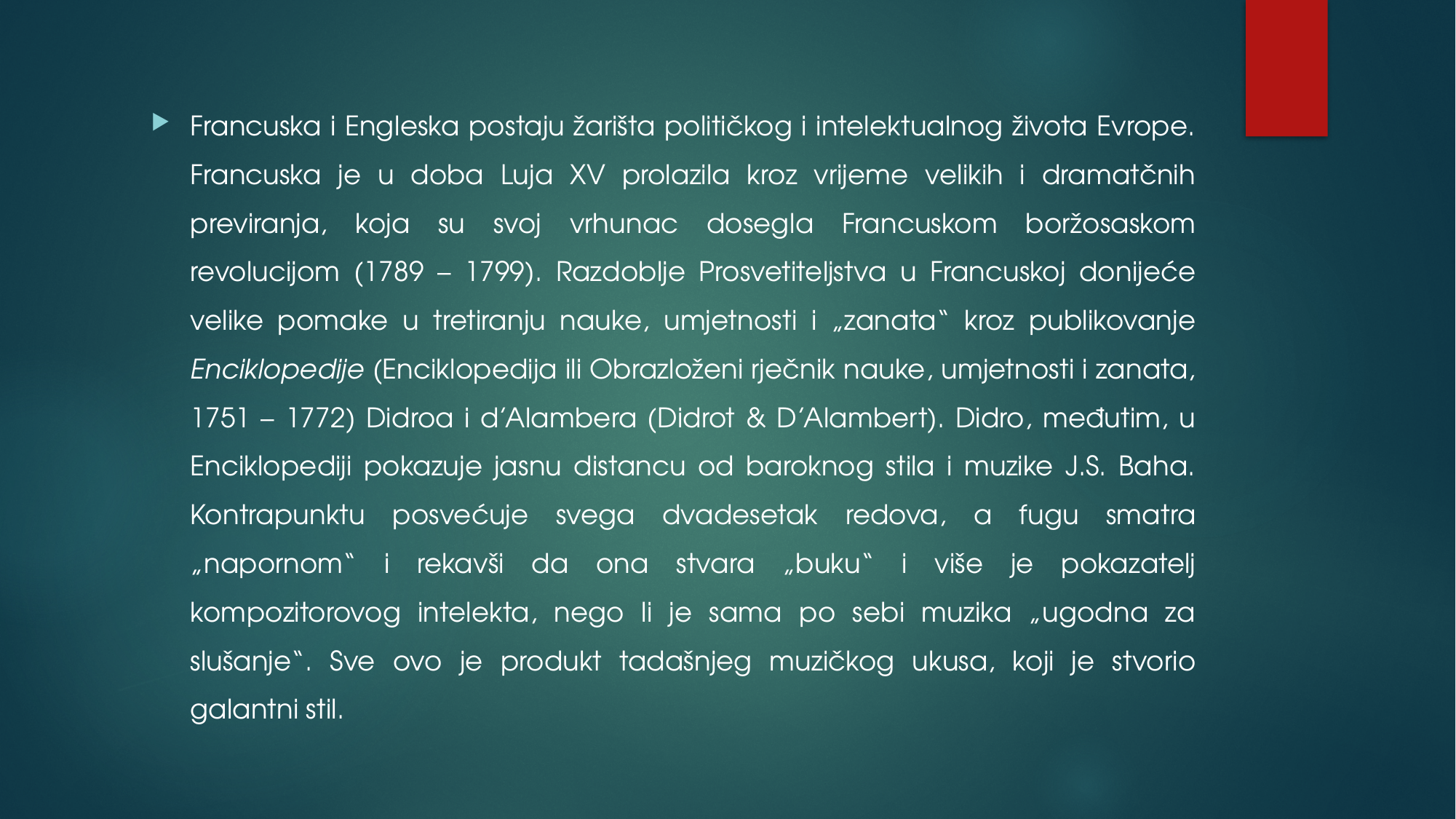

Francuska i Engleska postaju žarišta političkog i intelektualnog života Evrope. Francuska je u doba Luja XV prolazila kroz vrijeme velikih i dramatčnih previranja, koja su svoj vrhunac dosegla Francuskom boržosaskom revolucijom (1789 – 1799). Razdoblje Prosvetiteljstva u Francuskoj donijeće velike pomake u tretiranju nauke, umjetnosti i „zanata“ kroz publikovanje Enciklopedije (Enciklopedija ili Obrazloženi rječnik nauke, umjetnosti i zanata, 1751 – 1772) Didroa i d’Alambera (Didrot & D’Alambert). Didro, međutim, u Enciklopediji pokazuje jasnu distancu od baroknog stila i muzike J.S. Baha. Kontrapunktu posvećuje svega dvadesetak redova, a fugu smatra „napornom“ i rekavši da ona stvara „buku“ i više je pokazatelj kompozitorovog intelekta, nego li je sama po sebi muzika „ugodna za slušanje“. Sve ovo je produkt tadašnjeg muzičkog ukusa, koji je stvorio galantni stil.